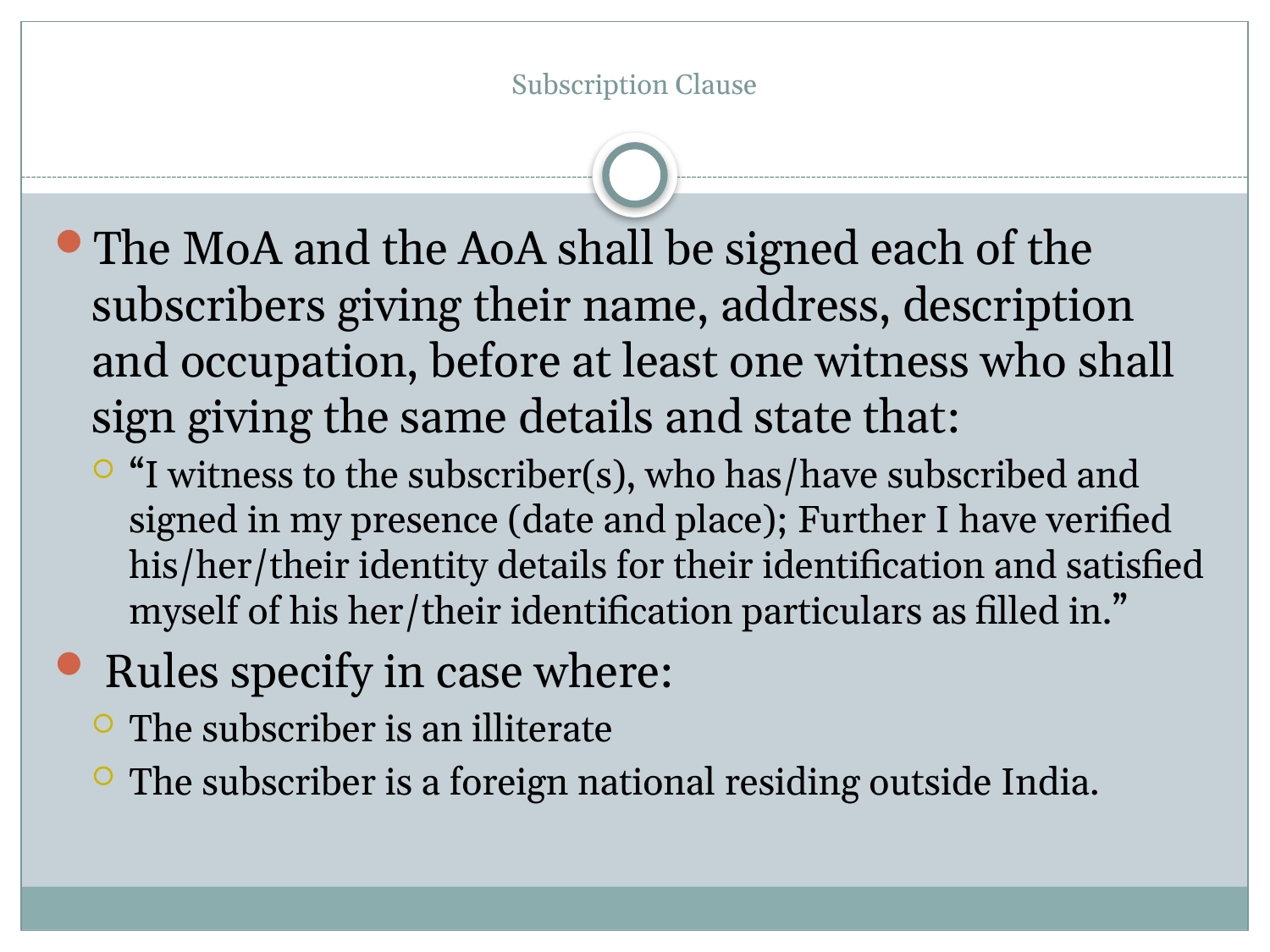

# Subscription Clause
The MoA and the AoA shall be signed each of the subscribers giving their name, address, description and occupation, before at least one witness who shall sign giving the same details and state that:
“I witness to the subscriber(s), who has/have subscribed and signed in my presence (date and place); Further I have verified his/her/their identity details for their identification and satisfied myself of his her/their identification particulars as filled in.”
 Rules specify in case where:
The subscriber is an illiterate
The subscriber is a foreign national residing outside India.